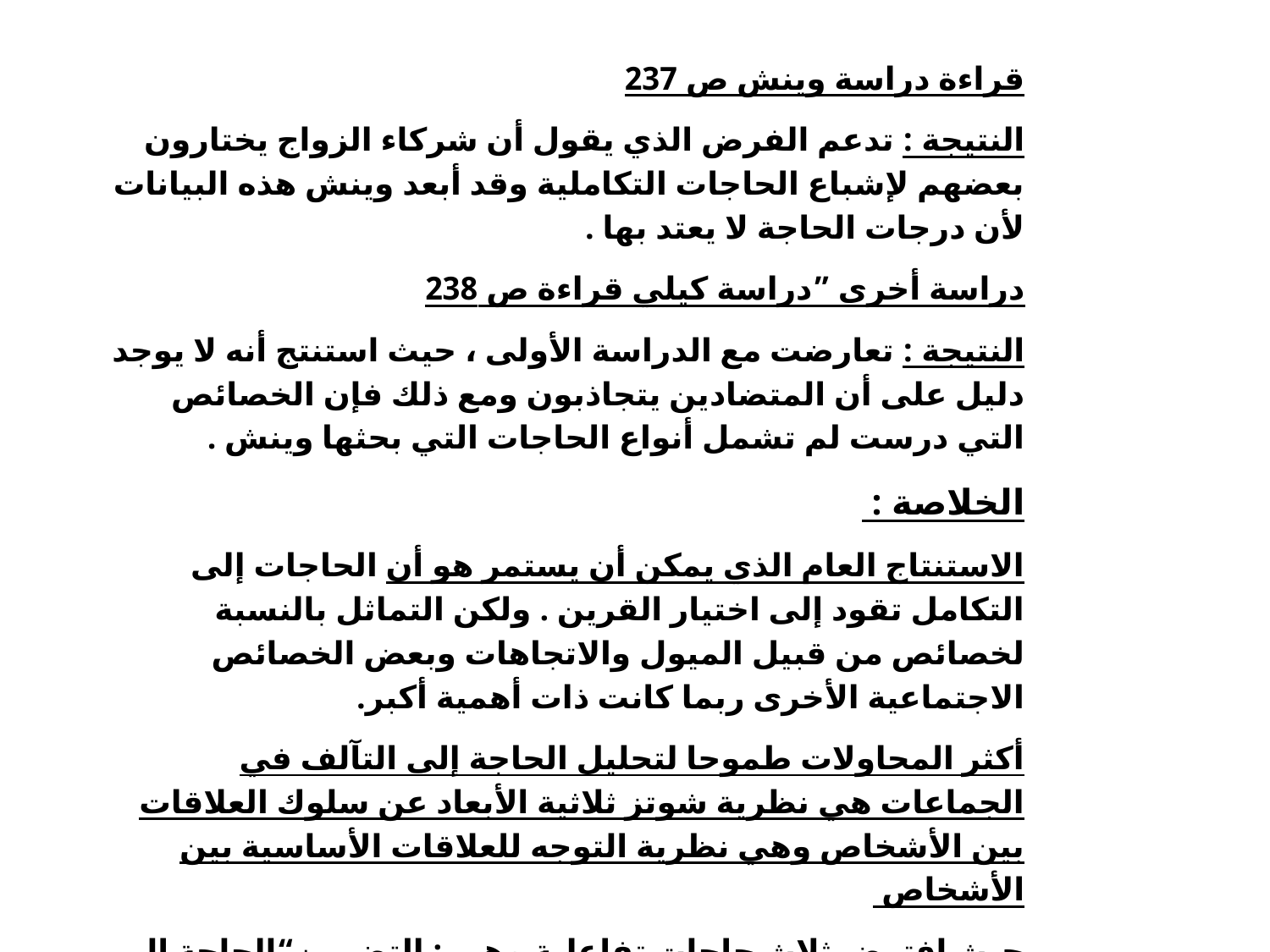

قراءة دراسة وينش ص 237
النتيجة : تدعم الفرض الذي يقول أن شركاء الزواج يختارون بعضهم لإشباع الحاجات التكاملية وقد أبعد وينش هذه البيانات لأن درجات الحاجة لا يعتد بها .
دراسة أخرى ”دراسة كيلي قراءة ص 238
النتيجة : تعارضت مع الدراسة الأولى ، حيث استنتج أنه لا يوجد دليل على أن المتضادين يتجاذبون ومع ذلك فإن الخصائص التي درست لم تشمل أنواع الحاجات التي بحثها وينش .
الخلاصة :
الاستنتاج العام الذي يمكن أن يستمر هو أن الحاجات إلى التكامل تقود إلى اختيار القرين . ولكن التماثل بالنسبة لخصائص من قبيل الميول والاتجاهات وبعض الخصائص الاجتماعية الأخرى ربما كانت ذات أهمية أكبر.
أكثر المحاولات طموحا لتحليل الحاجة إلى التآلف في الجماعات هي نظرية شوتز ثلاثية الأبعاد عن سلوك العلاقات بين الأشخاص وهي نظرية التوجه للعلاقات الأساسية بين الأشخاص
حيث افترض ثلاث حاجات تفاعلية وهي : التضمين“الحاجة إلى الانتماء ، التحكم“ الحاجة إلى الضبط“،الوجدان“الحاجة إلى العاطفة“.والتي اعتقد أنها ضرورية وكافيه لشرح السلوك المتبادل بين الأشخاص .